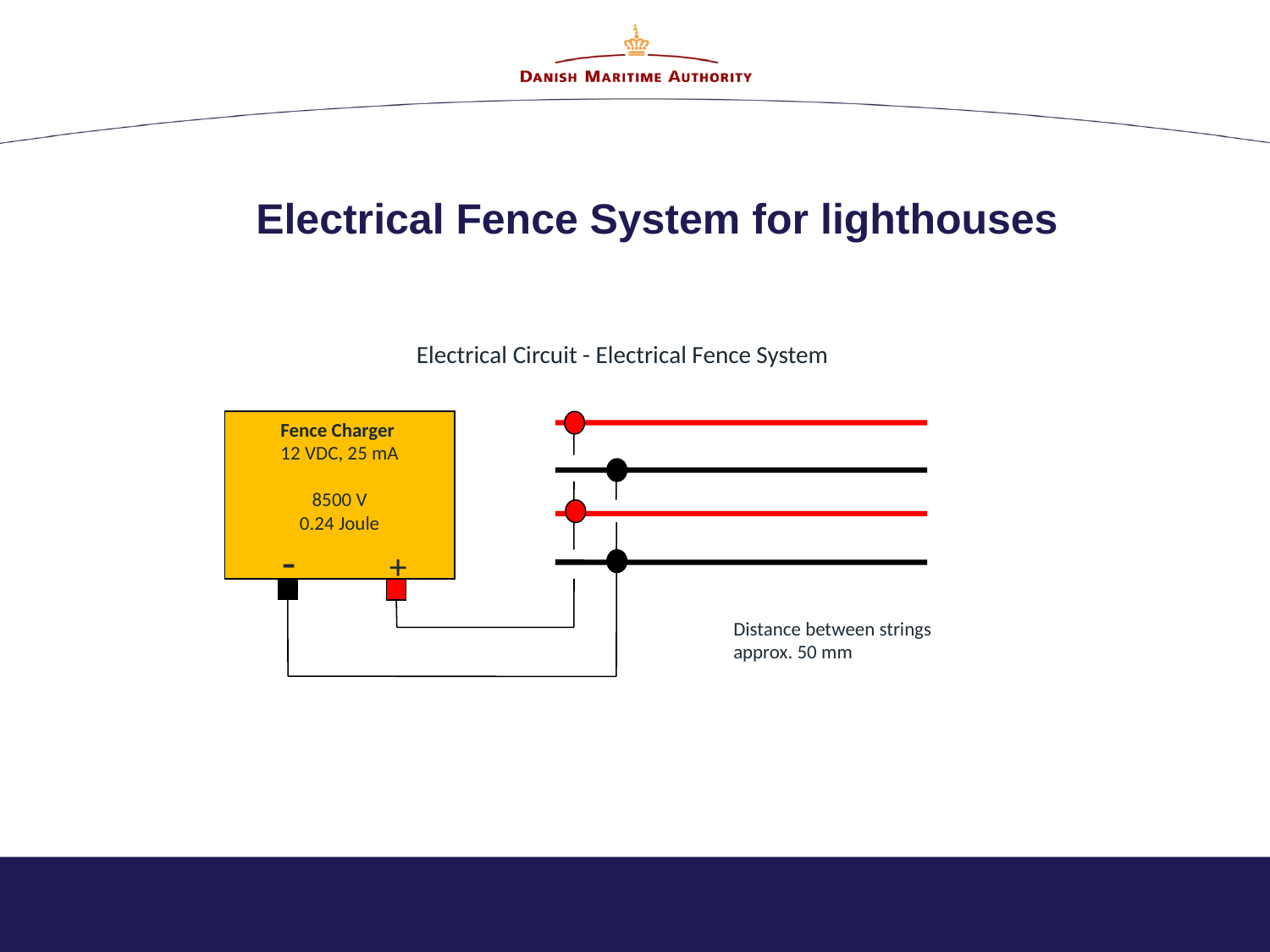

Electrical Fence System for lighthouses

Electrical Circuit - Electrical Fence System
Fence Charger
12 VDC, 25 mA

8500 V
0.24 Joule
          -                     +

Distance between strings approx. 50 mm